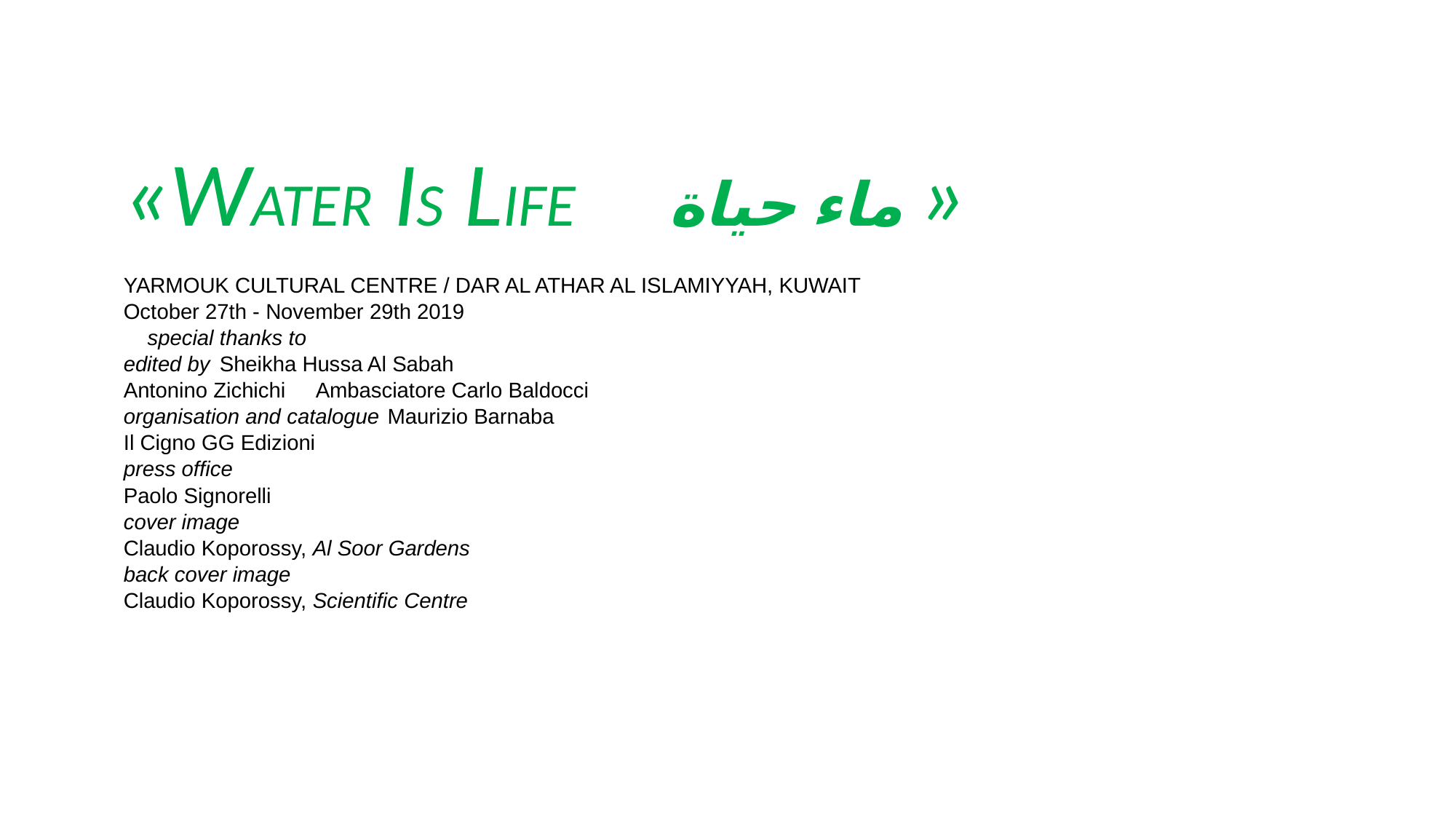

# «WATER IS LIFE	ماء حياة »
YARMOUK CULTURAL CENTRE / DAR AL ATHAR AL ISLAMIYYAH, KUWAIT
October 27th - November 29th 2019
								special thanks to
edited by 								Sheikha Hussa Al Sabah
Antonino Zichichi 							Ambasciatore Carlo Baldocci
organisation and catalogue 						Maurizio Barnaba
Il Cigno GG Edizioni
press office
Paolo Signorelli
cover image
Claudio Koporossy, Al Soor Gardens
back cover image
Claudio Koporossy, Scientific Centre